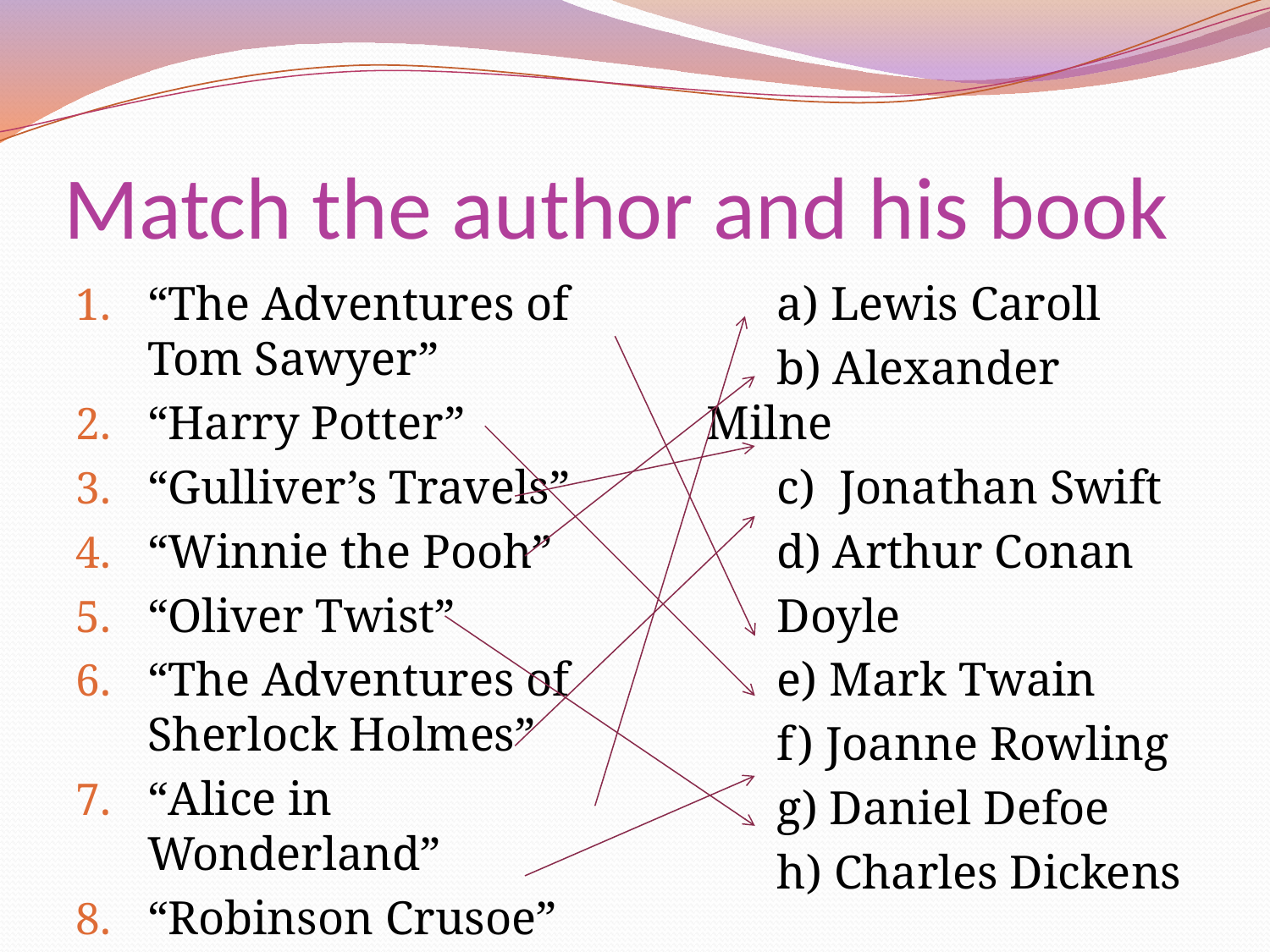

# Match the author and his book
“The Adventures of Tom Sawyer”
“Harry Potter”
“Gulliver’s Travels”
“Winnie the Pooh”
“Oliver Twist”
“The Adventures of Sherlock Holmes”
“Alice in Wonderland”
“Robinson Crusoe”
            a) Lewis Caroll
            b) Alexander Milne
            c)  Jonathan Swift
            d) Arthur Conan
            Doyle
            e) Mark Twain
            f) Joanne Rowling
            g) Daniel Defoe
            h) Charles Dickens